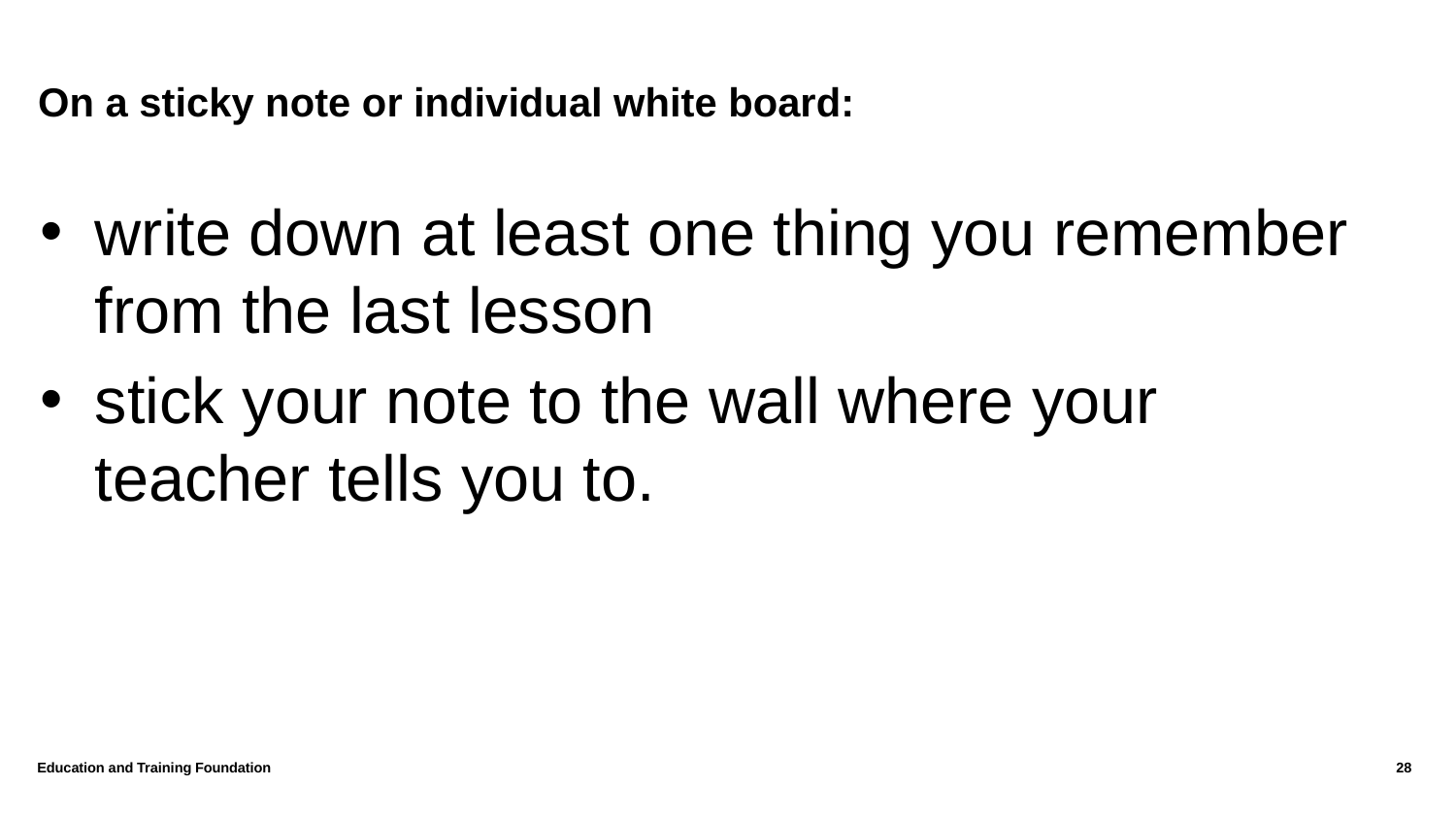

# On a sticky note or individual white board:
write down at least one thing you remember from the last lesson
stick your note to the wall where your teacher tells you to.
Education and Training Foundation
28